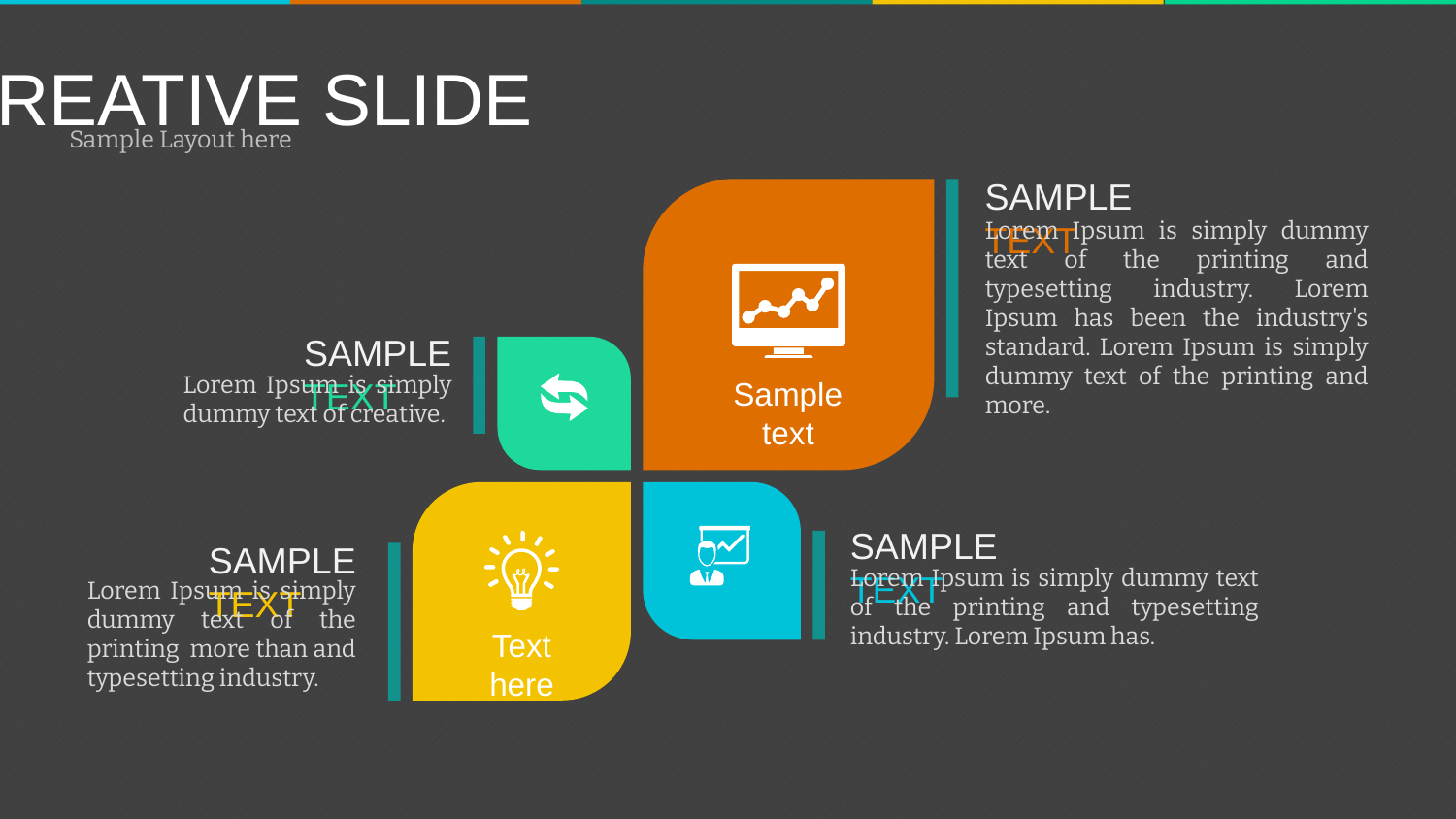

CREATIVE SLIDE
Sample Layout here
SAMPLE TEXT

Lorem Ipsum is simply dummy text of the printing and typesetting industry. Lorem Ipsum has been the industry's standard. Lorem Ipsum is simply dummy text of the printing and more.

SAMPLE TEXT

Lorem Ipsum is simply dummy text of creative.
Sample text

SAMPLE TEXT

SAMPLE TEXT

Lorem Ipsum is simply dummy text of the printing and typesetting industry. Lorem Ipsum has.
Lorem Ipsum is simply dummy text of the printing  more than and typesetting industry.
Text here